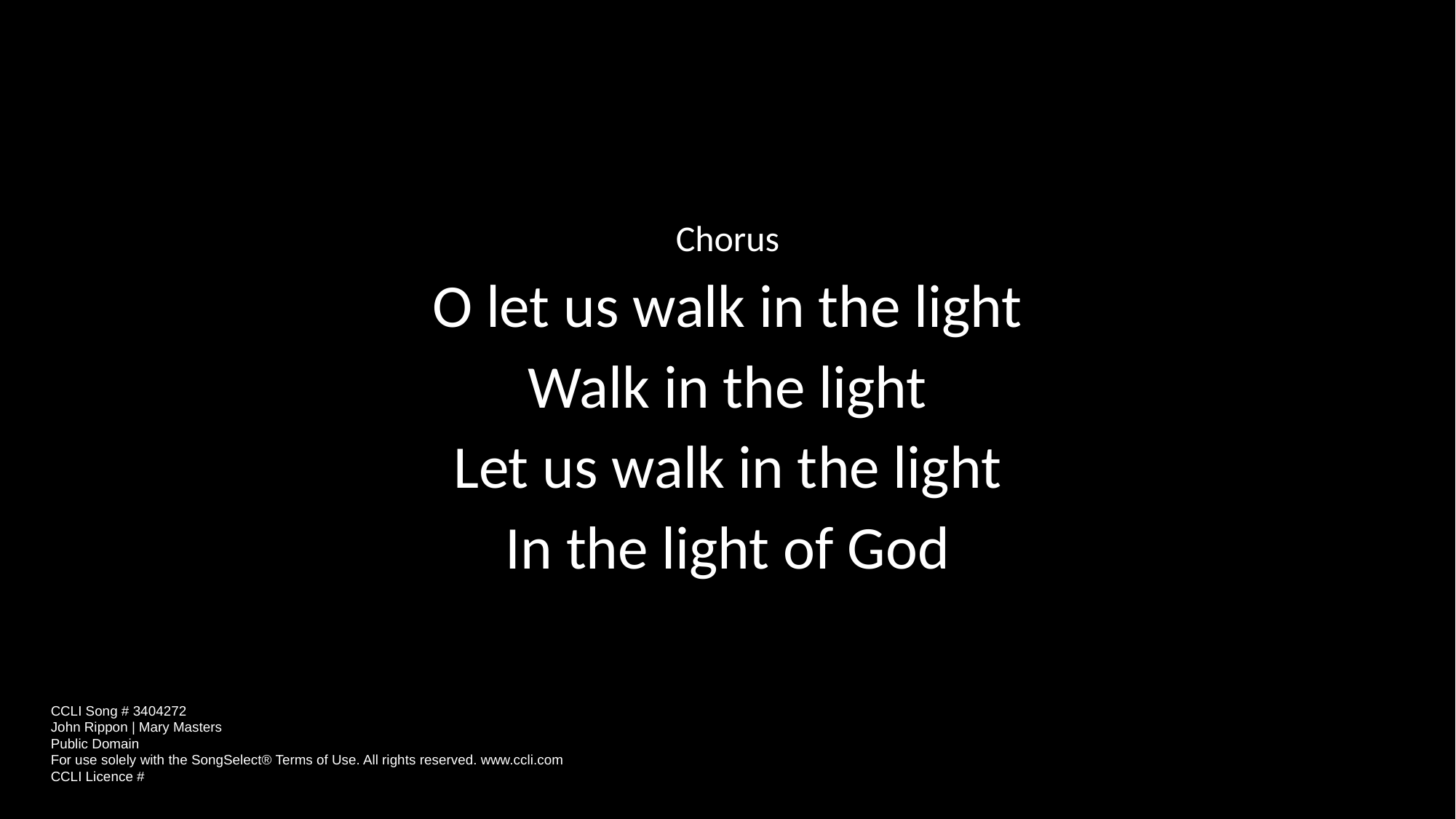

Chorus
O let us walk in the light
Walk in the light
Let us walk in the light
In the light of God
CCLI Song # 3404272
John Rippon | Mary Masters
Public Domain
For use solely with the SongSelect® Terms of Use. All rights reserved. www.ccli.com
CCLI Licence #